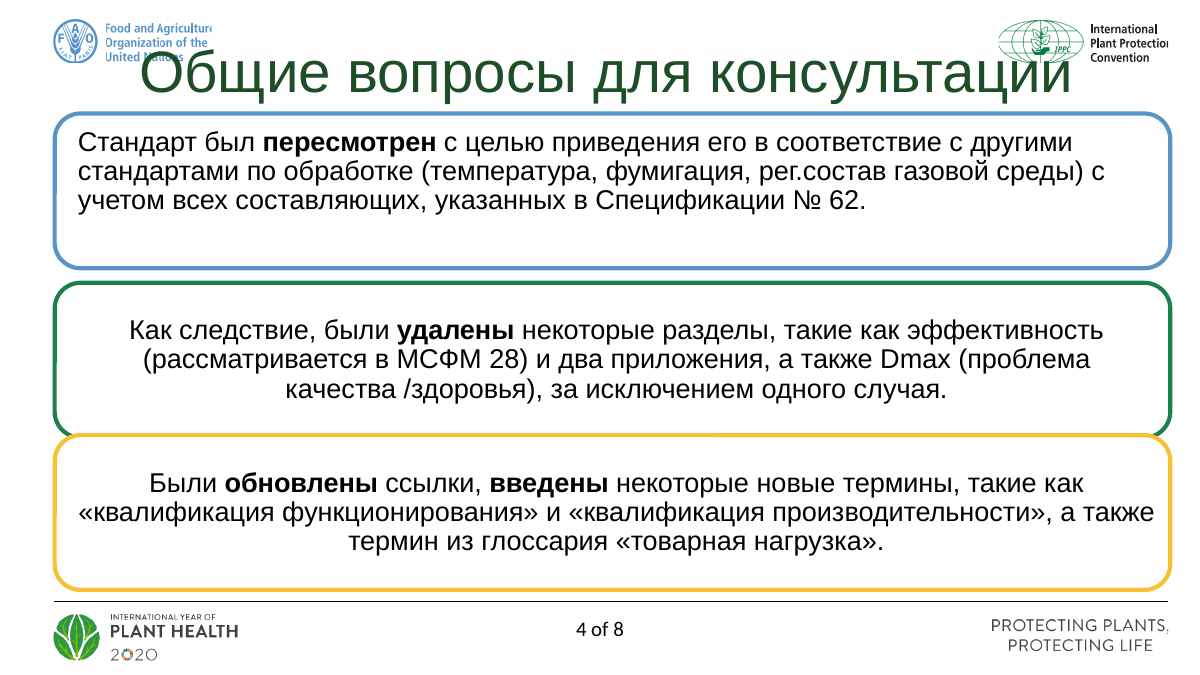

Общие вопросы для консультации
Стандарт был пересмотрен с целью приведения его в соответствие с другими стандартами по обработке (температура, фумигация, рег.состав газовой среды) с учетом всех составляющих, указанных в Спецификации № 62.

Как следствие, были удалены некоторые разделы, такие как эффективность (рассматривается в МСФМ 28) и два приложения, а также Dmax (проблема качества /здоровья), за исключением одного случая.
Были обновлены ссылки, введены некоторые новые термины, такие как «квалификация функционирования» и «квалификация производительности», а также термин из глоссария «товарная нагрузка».
4 of 8